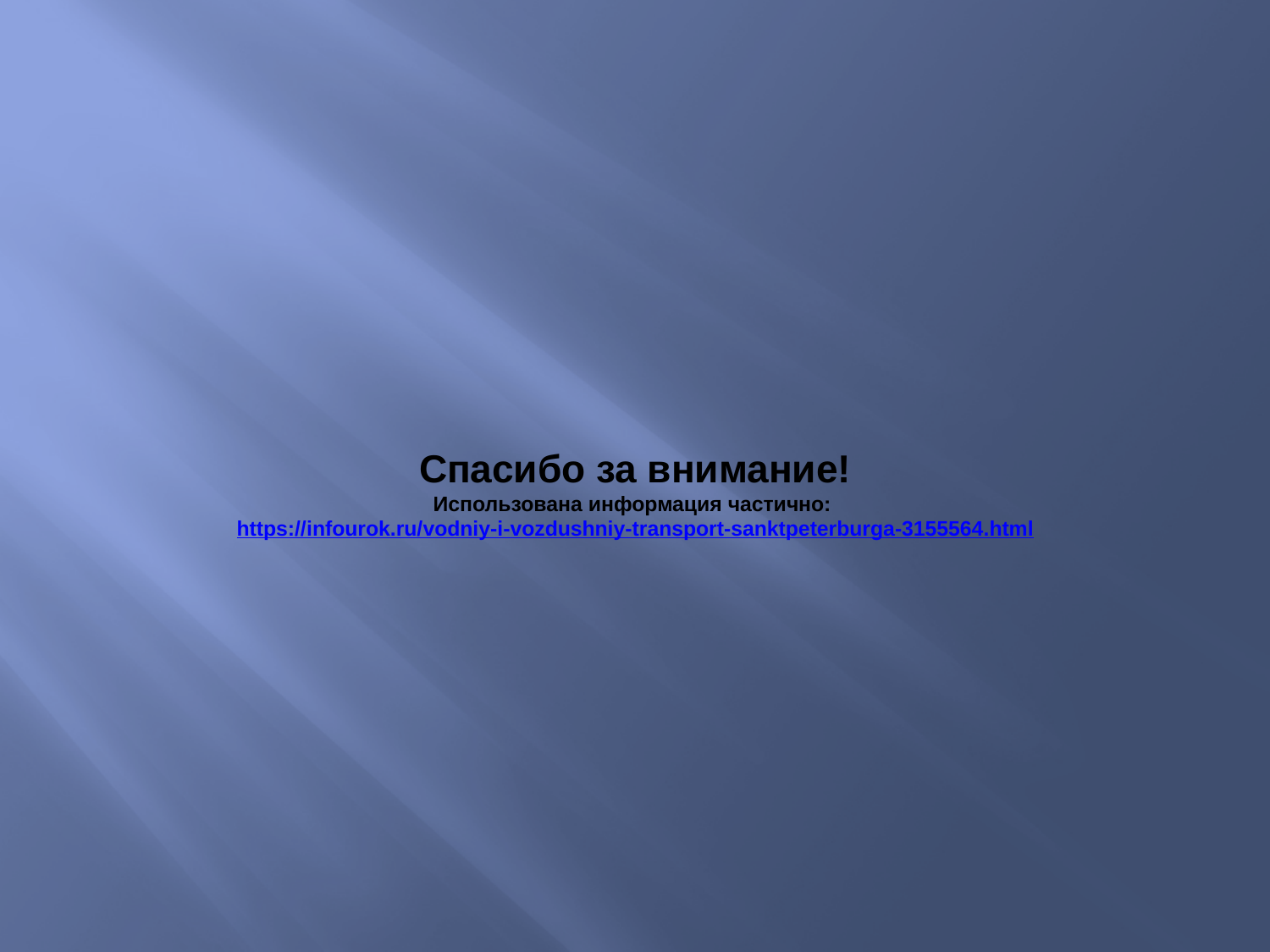

# Спасибо за внимание! Использована информация частично: https://infourok.ru/vodniy-i-vozdushniy-transport-sanktpeterburga-3155564.html